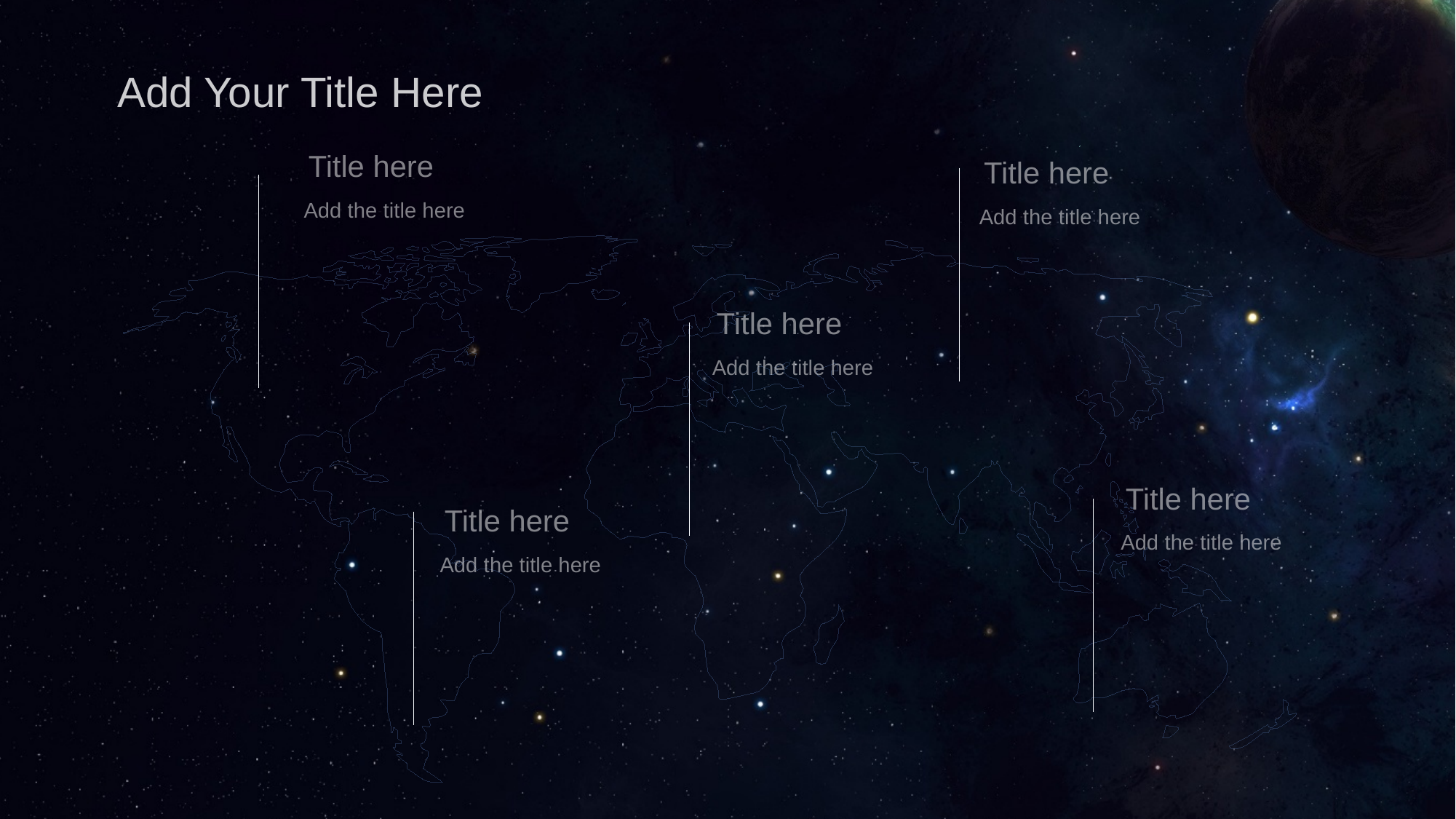

Add Your Title Here
Title here

Title here
Add the title here
Add the title here
Title here
Add the title here
Title here
Title here
Add the title here
Add the title here